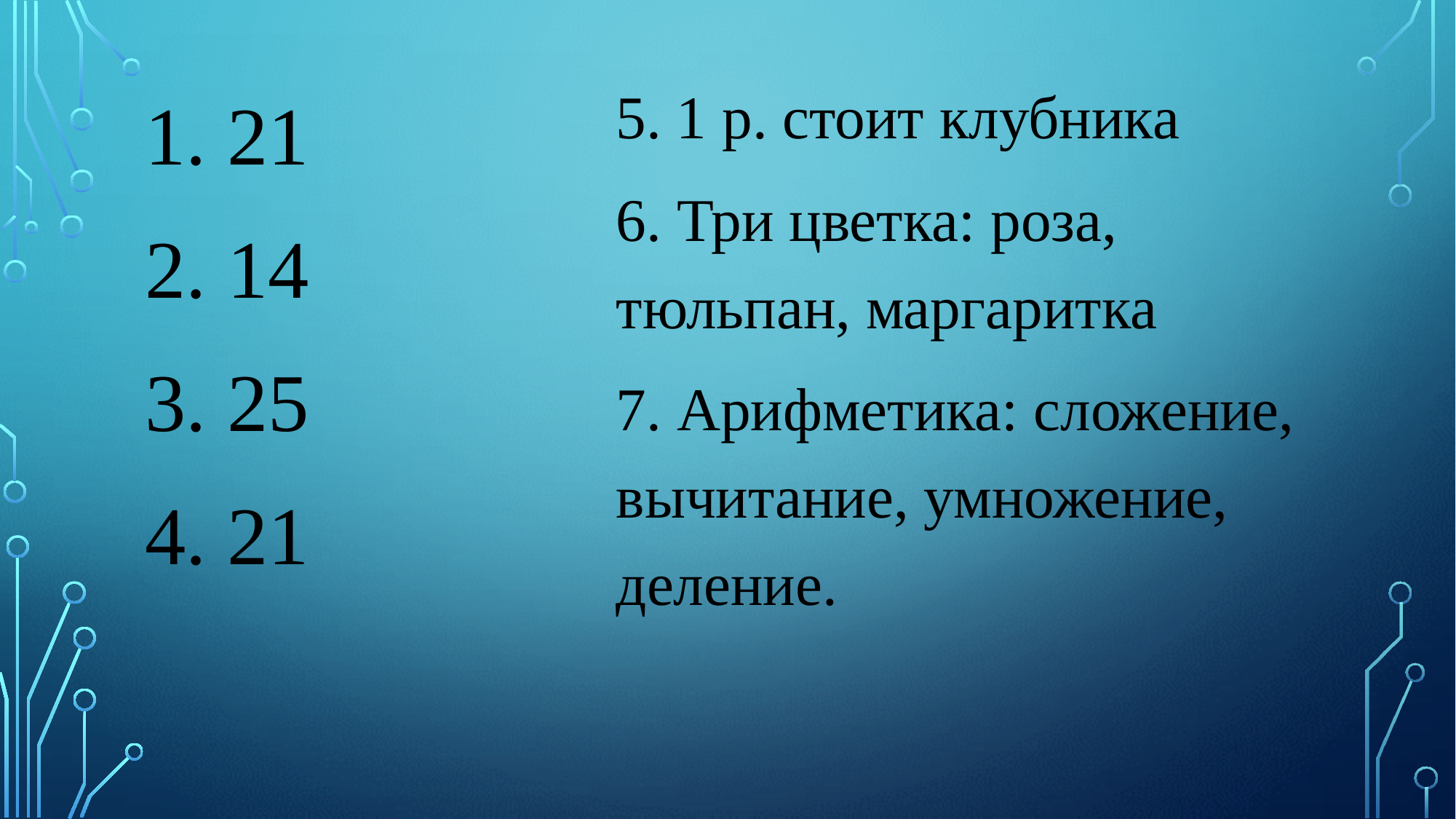

1. 21
2. 14
3. 25
4. 21
5. 1 р. стоит клубника
6. Три цветка: роза, тюльпан, маргаритка
7. Арифметика: сложение, вычитание, умножение, деление.